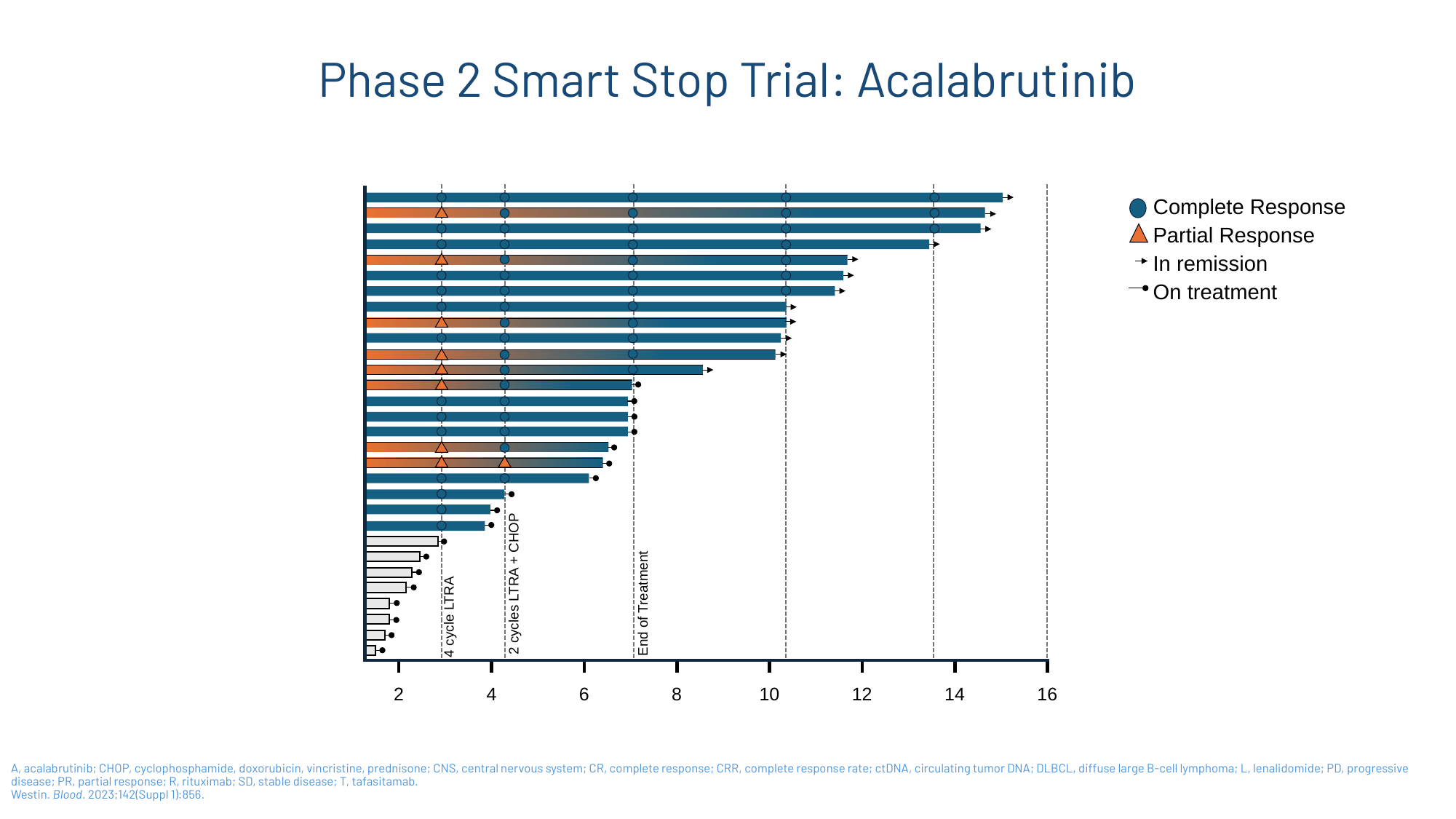

# Phase 2 Smart Stop Trial: Acalabrutinib

2 cycles LTRA + CHOP

End of Treatment

4 cycle LTRA

2
4
6
8
10
12
14
16
Complete Response

Partial Response

In remission
On treatment
A, acalabrutinib; CHOP, cyclophosphamide, doxorubicin, vincristine, prednisone; CNS, central nervous system; CR, complete response; CRR, complete response rate; ctDNA, circulating tumor DNA; DLBCL, diffuse large B-cell lymphoma; L, lenalidomide; PD, progressive disease; PR, partial response; R, rituximab; SD, stable disease; T, tafasitamab.
Westin. Blood. 2023;142(Suppl 1):856.